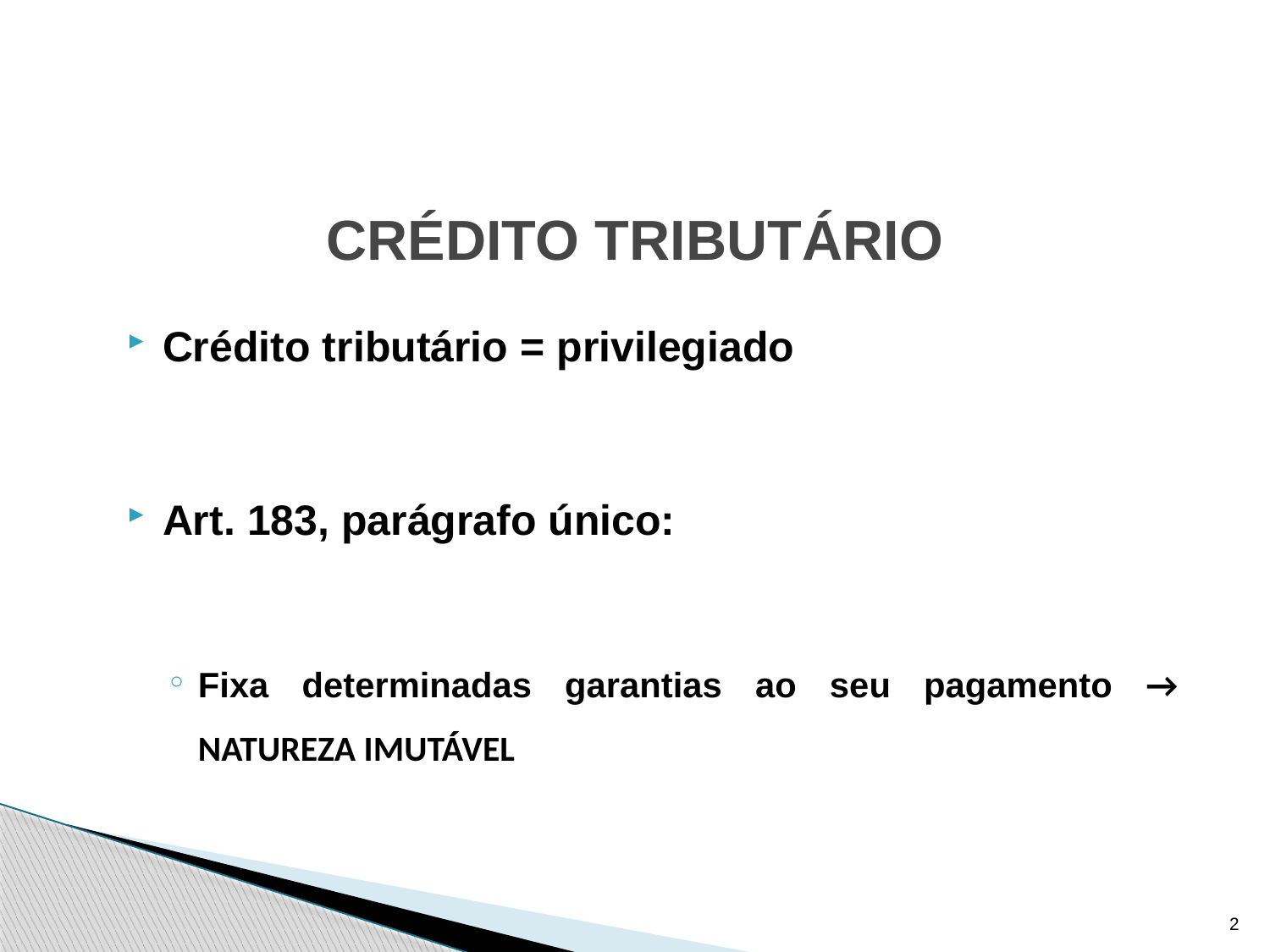

# CRÉDITO TRIBUTÁRIO
Crédito tributário = privilegiado

Art. 183, parágrafo único:

Fixa determinadas garantias ao seu pagamento → NATUREZA IMUTÁVEL

2